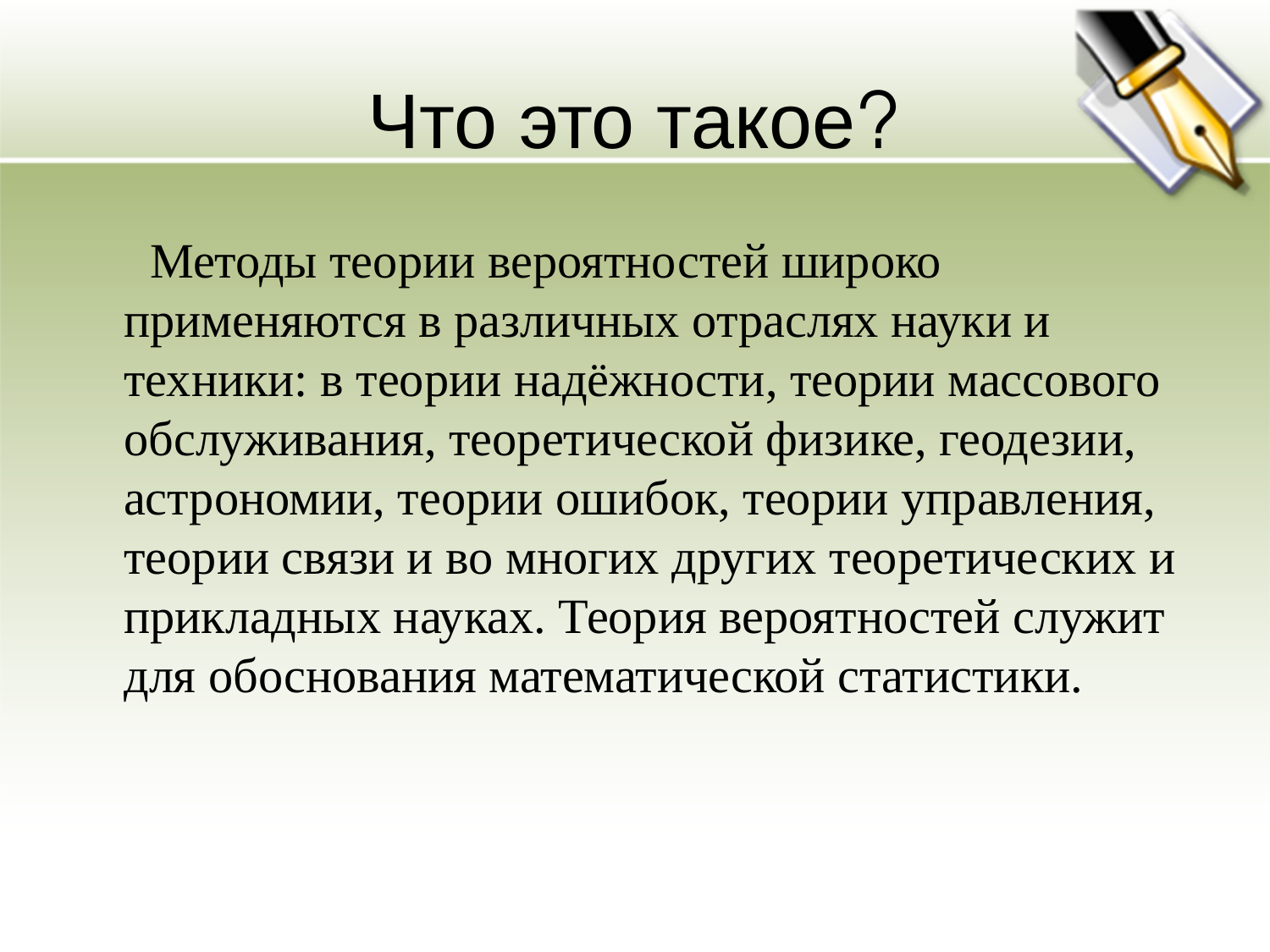

# Что это такое?
      Методы теории вероятностей широко применяются в различных отраслях науки и техники: в теории надёжности, теории массового обслуживания, теоретической физике, геодезии, астрономии, теории ошибок, теории управления, теории связи и во многих других теоретических и прикладных науках. Теория вероятностей служит для обоснования математической статистики.